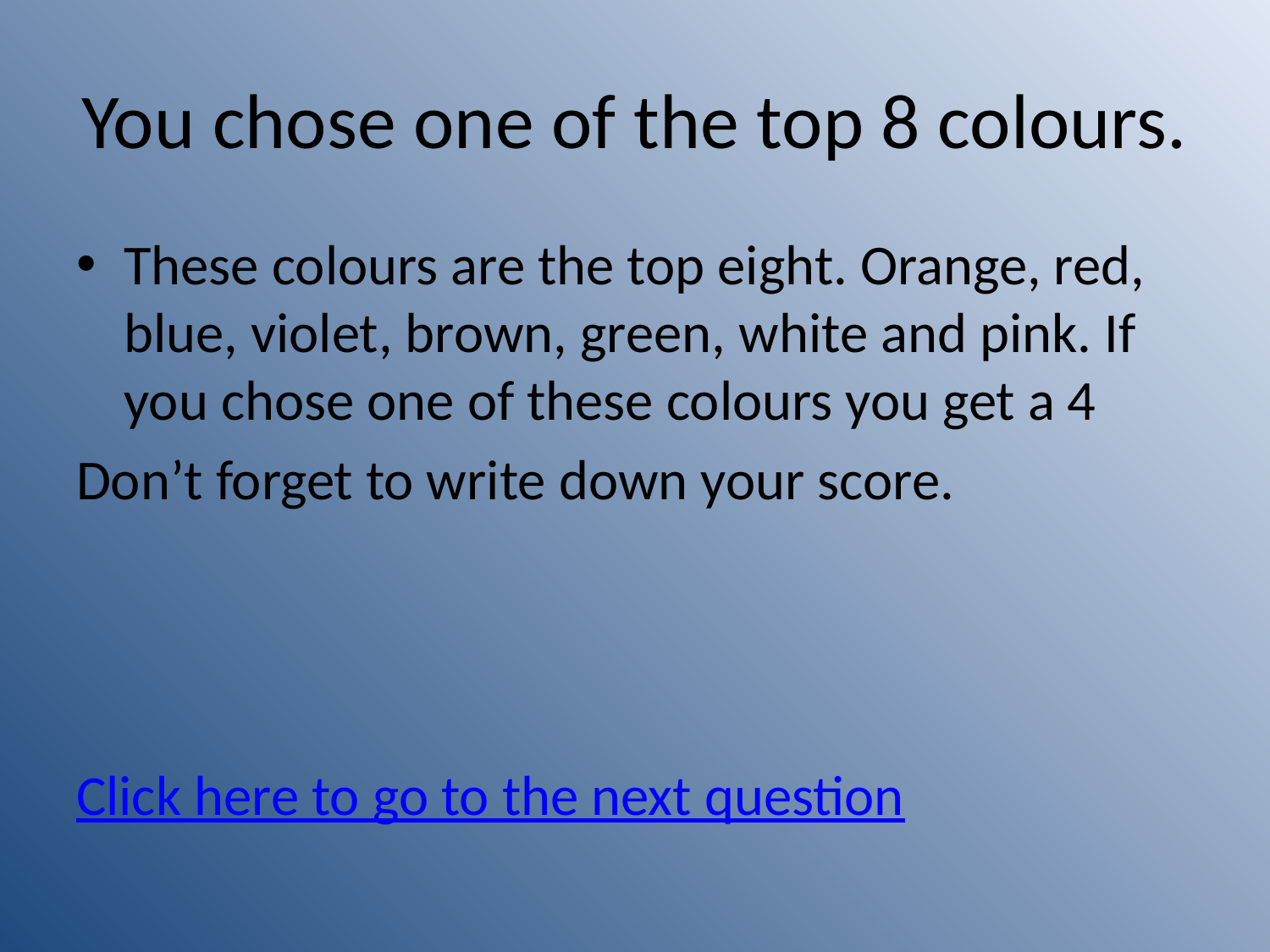

# You chose one of the top 8 colours.
These colours are the top eight. Orange, red, blue, violet, brown, green, white and pink. If you chose one of these colours you get a 4
Don’t forget to write down your score.

Click here to go to the next question